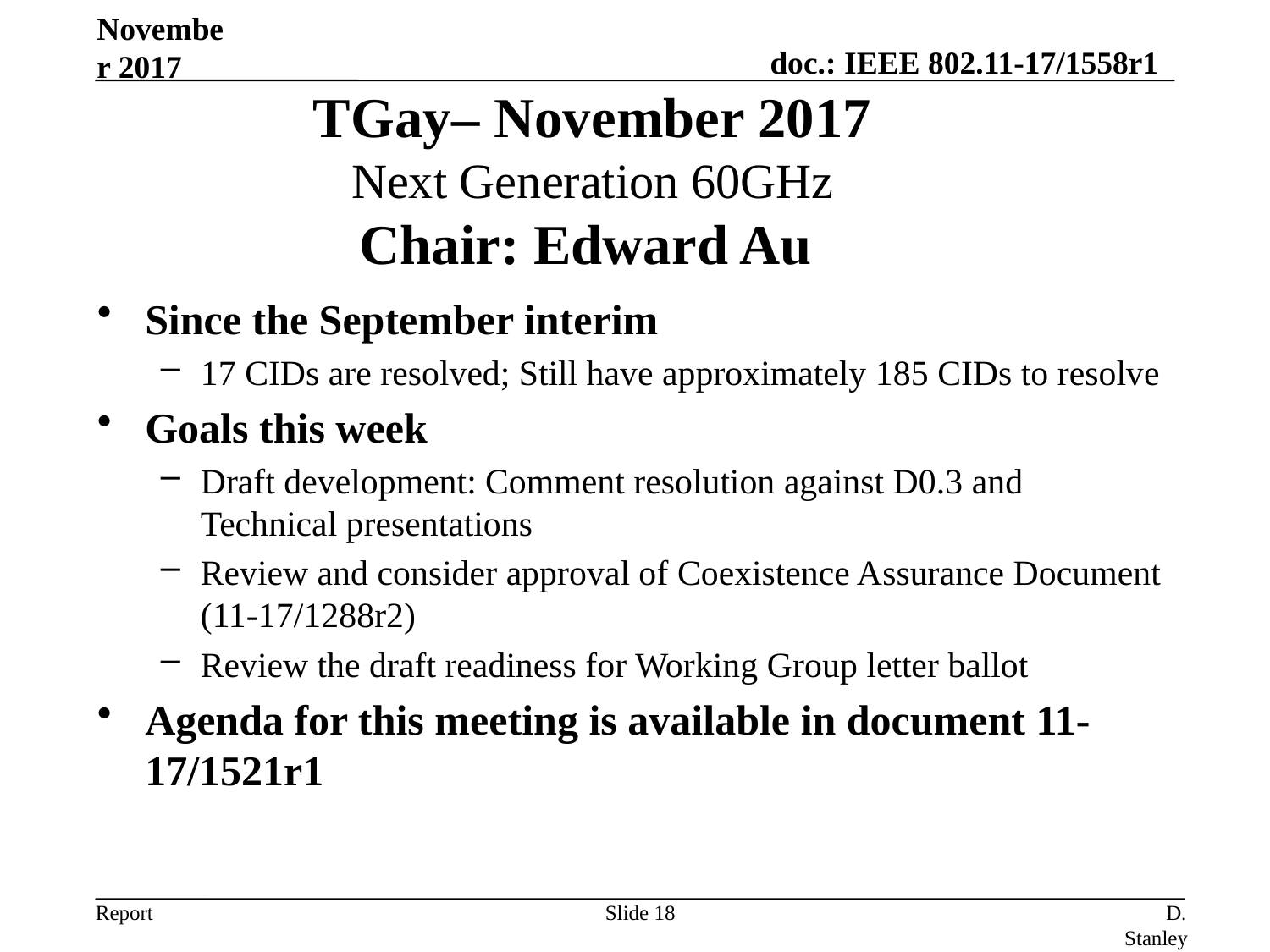

November 2017
TGay– November 2017
Next Generation 60GHz
Chair: Edward Au
Since the September interim
17 CIDs are resolved; Still have approximately 185 CIDs to resolve
Goals this week
Draft development: Comment resolution against D0.3 and Technical presentations
Review and consider approval of Coexistence Assurance Document (11-17/1288r2)
Review the draft readiness for Working Group letter ballot
Agenda for this meeting is available in document 11-17/1521r1
Slide 18
D. Stanley, HP Enterprise